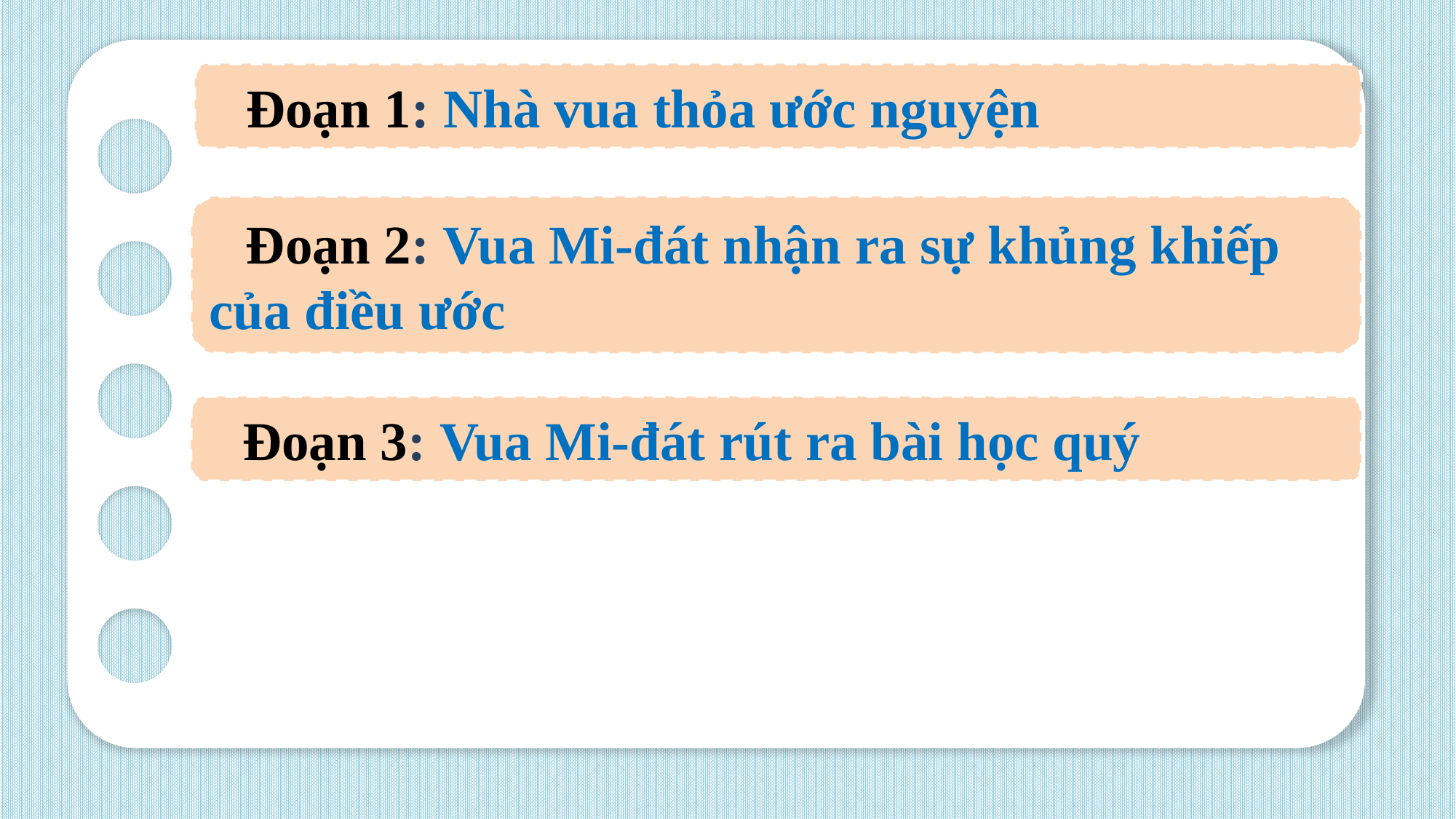

Đoạn 1: Nhà vua thỏa ước nguyện
   Đoạn 2: Vua Mi-đát nhận ra sự khủng khiếp của điều ước
   Đoạn 3: Vua Mi-đát rút ra bài học quý